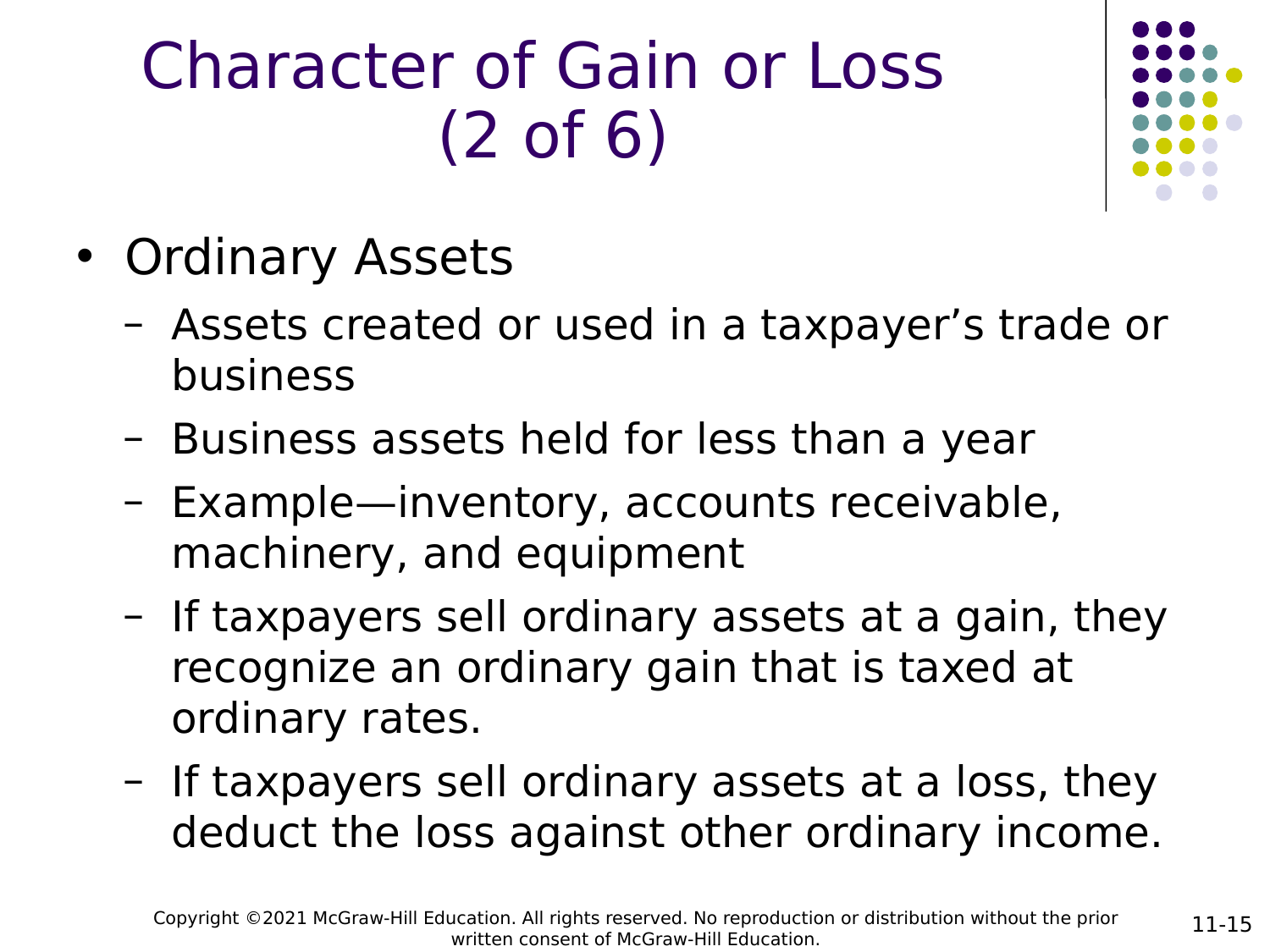

# Character of Gain or Loss (2 of 6)
Ordinary Assets
Assets created or used in a taxpayer’s trade or business
Business assets held for less than a year
Example—inventory, accounts receivable, machinery, and equipment
If taxpayers sell ordinary assets at a gain, they recognize an ordinary gain that is taxed at ordinary rates.
If taxpayers sell ordinary assets at a loss, they deduct the loss against other ordinary income.
11-15